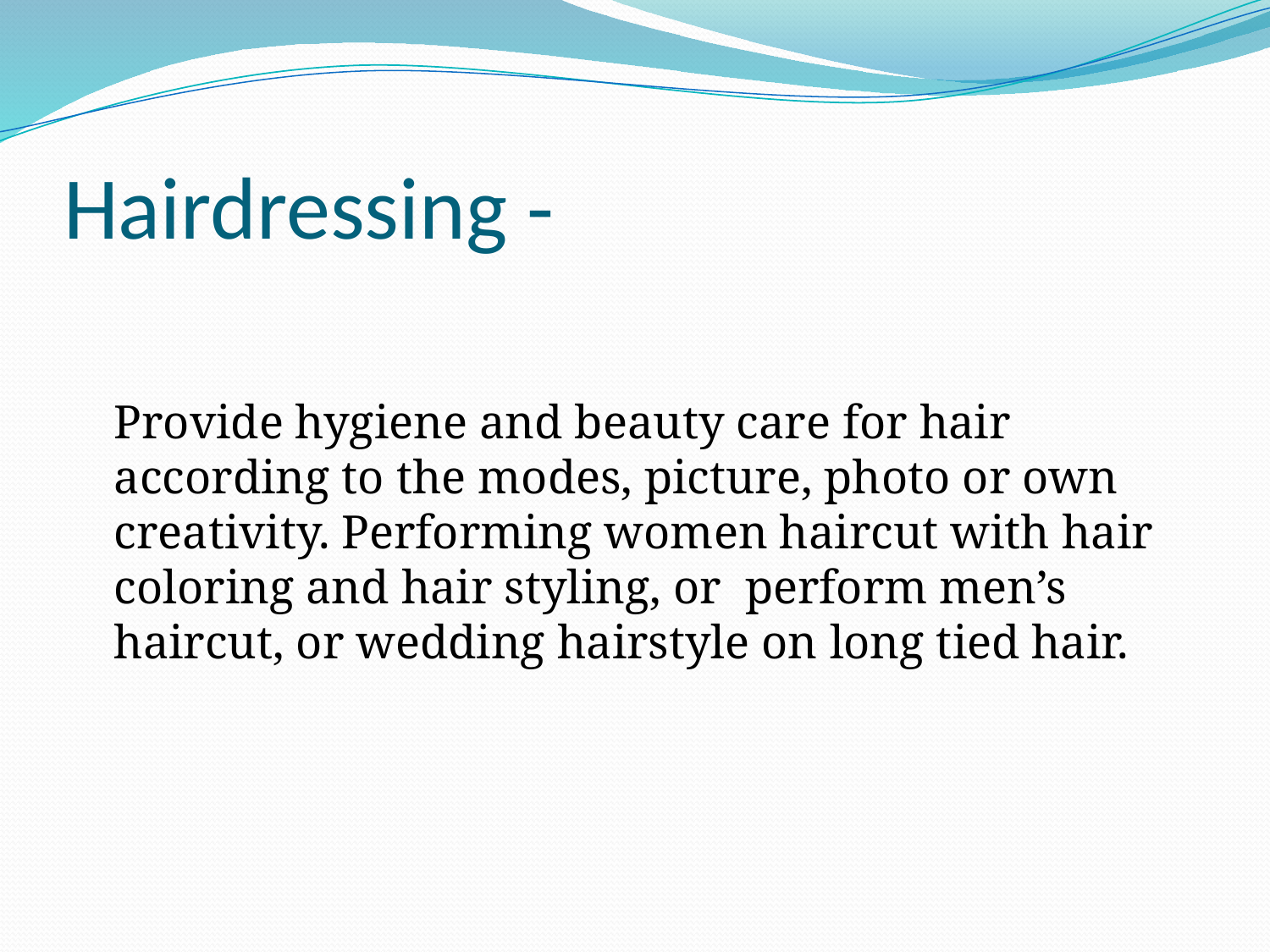

# Hairdressing -
	Provide hygiene and beauty care for hair according to the modes, picture, photo or own creativity. Performing women haircut with hair coloring and hair styling, or  perform men’s haircut, or wedding hairstyle on long tied hair.